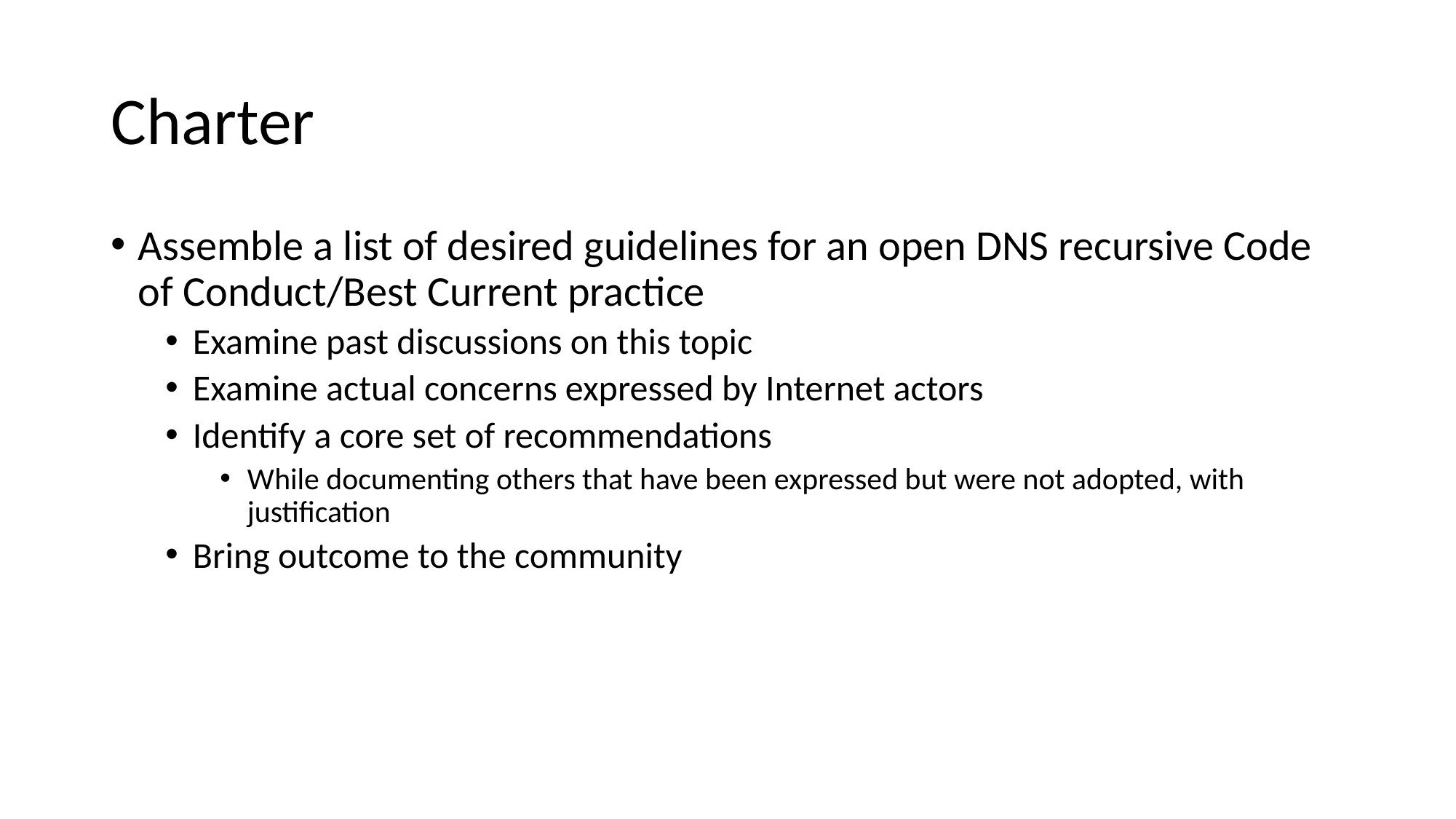

# Charter
Assemble a list of desired guidelines for an open DNS recursive Code of Conduct/Best Current practice
Examine past discussions on this topic
Examine actual concerns expressed by Internet actors
Identify a core set of recommendations
While documenting others that have been expressed but were not adopted, with justification
Bring outcome to the community